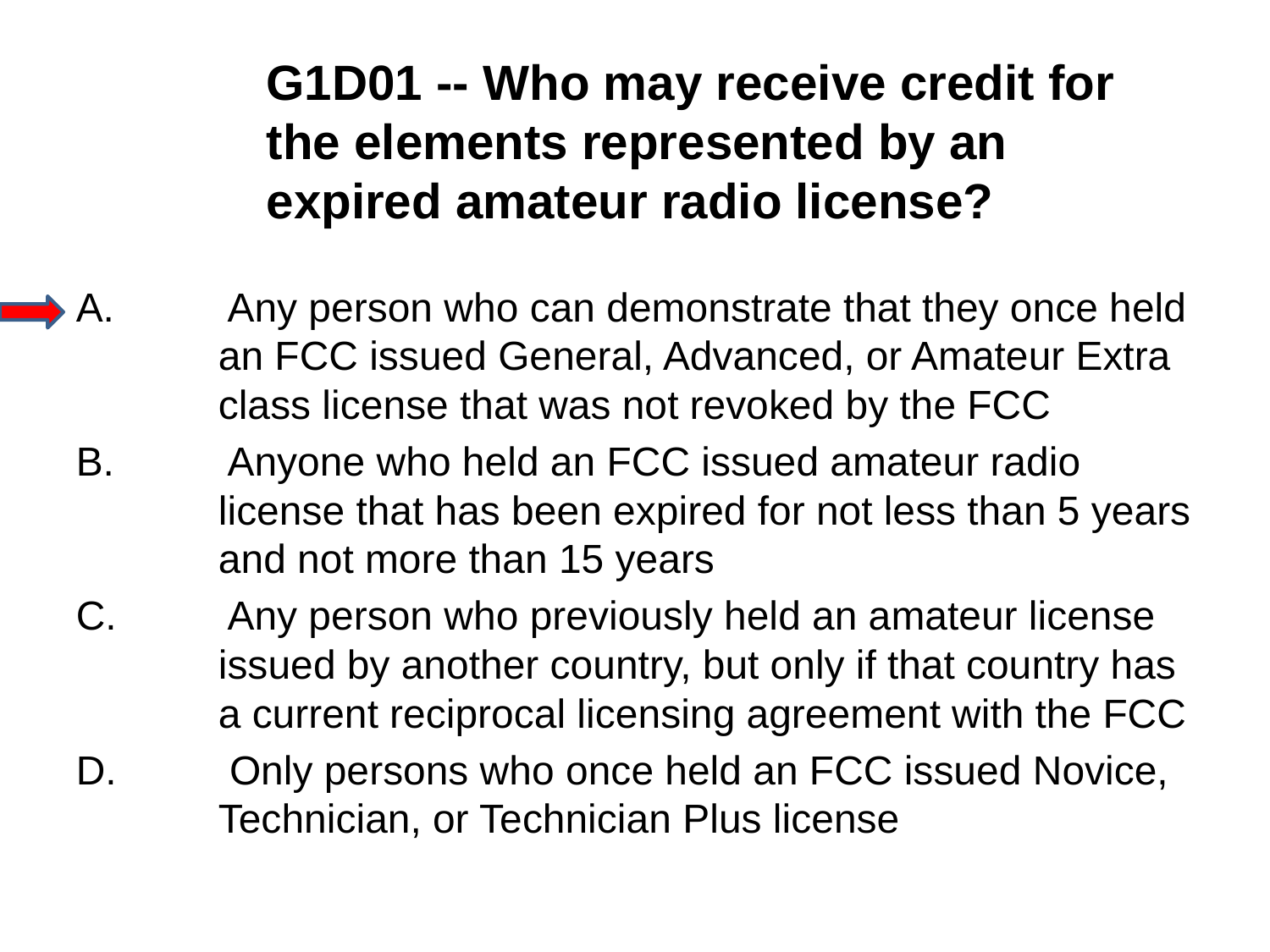

G1D01 -- Who may receive credit for the elements represented by an expired amateur radio license?
A.	 Any person who can demonstrate that they once held an FCC issued General, Advanced, or Amateur Extra class license that was not revoked by the FCC
B.	 Anyone who held an FCC issued amateur radio license that has been expired for not less than 5 years and not more than 15 years
C.	 Any person who previously held an amateur license issued by another country, but only if that country has a current reciprocal licensing agreement with the FCC
D.	 Only persons who once held an FCC issued Novice, Technician, or Technician Plus license